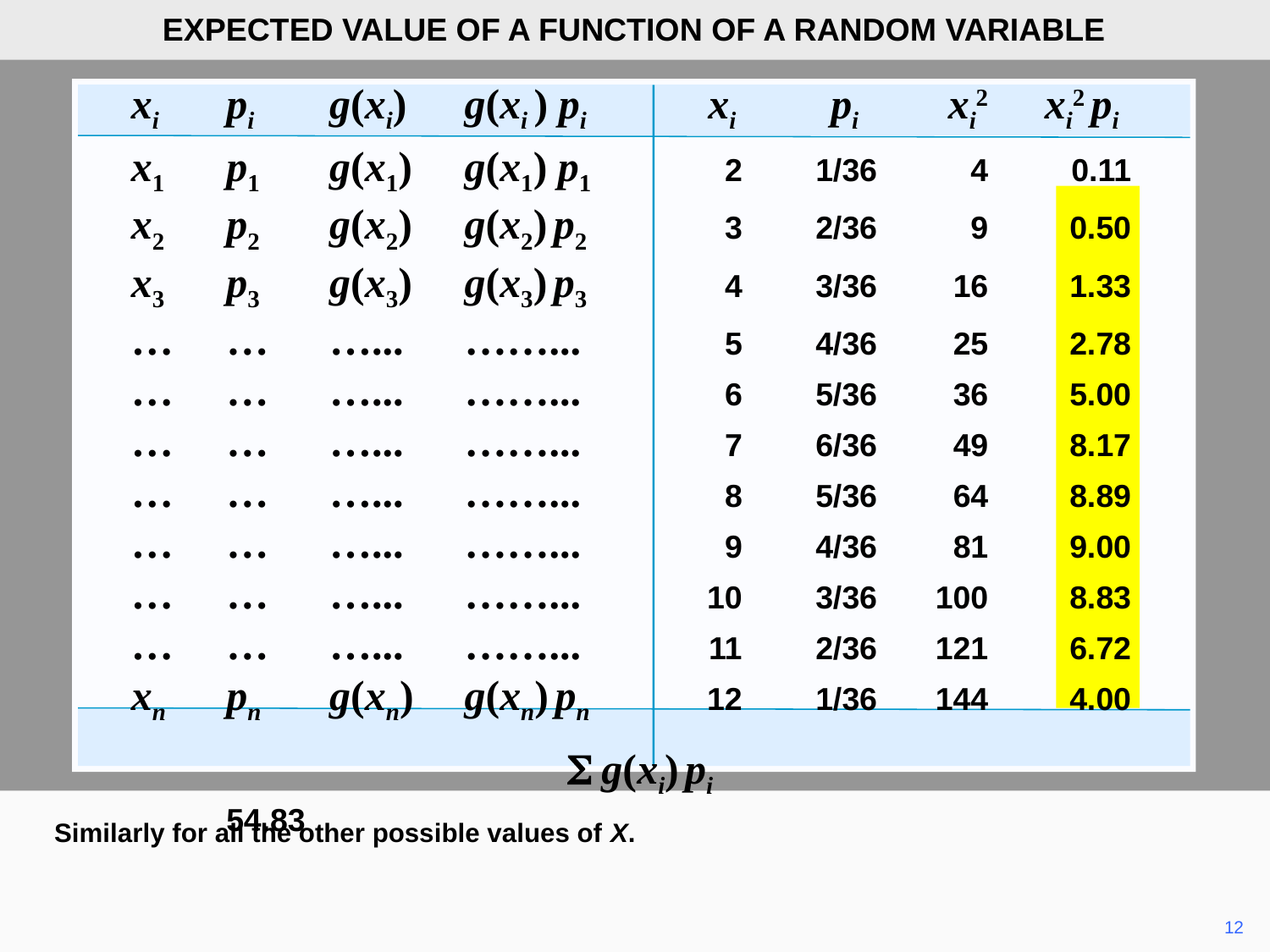

EXPECTED VALUE OF A FUNCTION OF A RANDOM VARIABLE
	xi	pi	g(xi) 	g(xi ) pi	xi 	pi   	xi2	xi2 pi
	x1	p1	g(x1)	g(x1) p1	2	1/36	4	0.11
	x2	p2	g(x2) 	g(x2) p2	3	2/36	9	0.50
	x3	p3	g(x3) 	g(x3) p3	4	3/36	16	1.33
	…	…	…...	……... 	5	4/36	25	2.78
	…	…	…...	……... 	6	5/36	36	5.00
	…	…	…...	……... 	7	6/36	49	8.17
	…	…	…...	……... 	8	5/36	64	8.89
	…	…	…...	……... 	9	4/36	81	9.00
	…	…	…...	……... 	10	3/36	100	8.83
	…	…	…...	……... 	11	2/36	121	6.72
	xn	pn	g(xn) 	g(xn) pn	12	1/36	144	4.00
			               Σ g(xi) pi                               			54.83

Similarly for all the other possible values of X.
	12